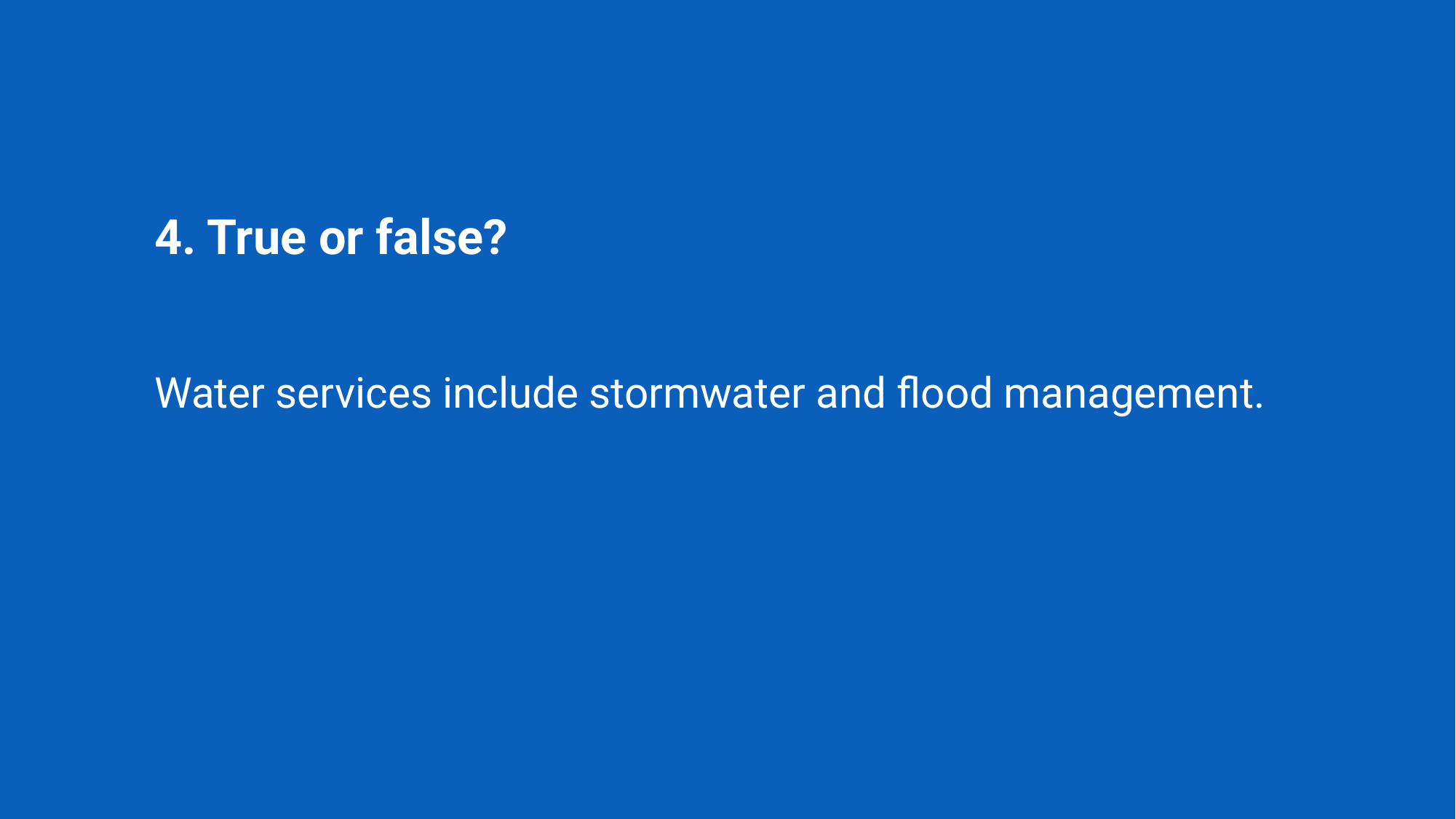

4. True or false?

Water services include stormwater and flood management.